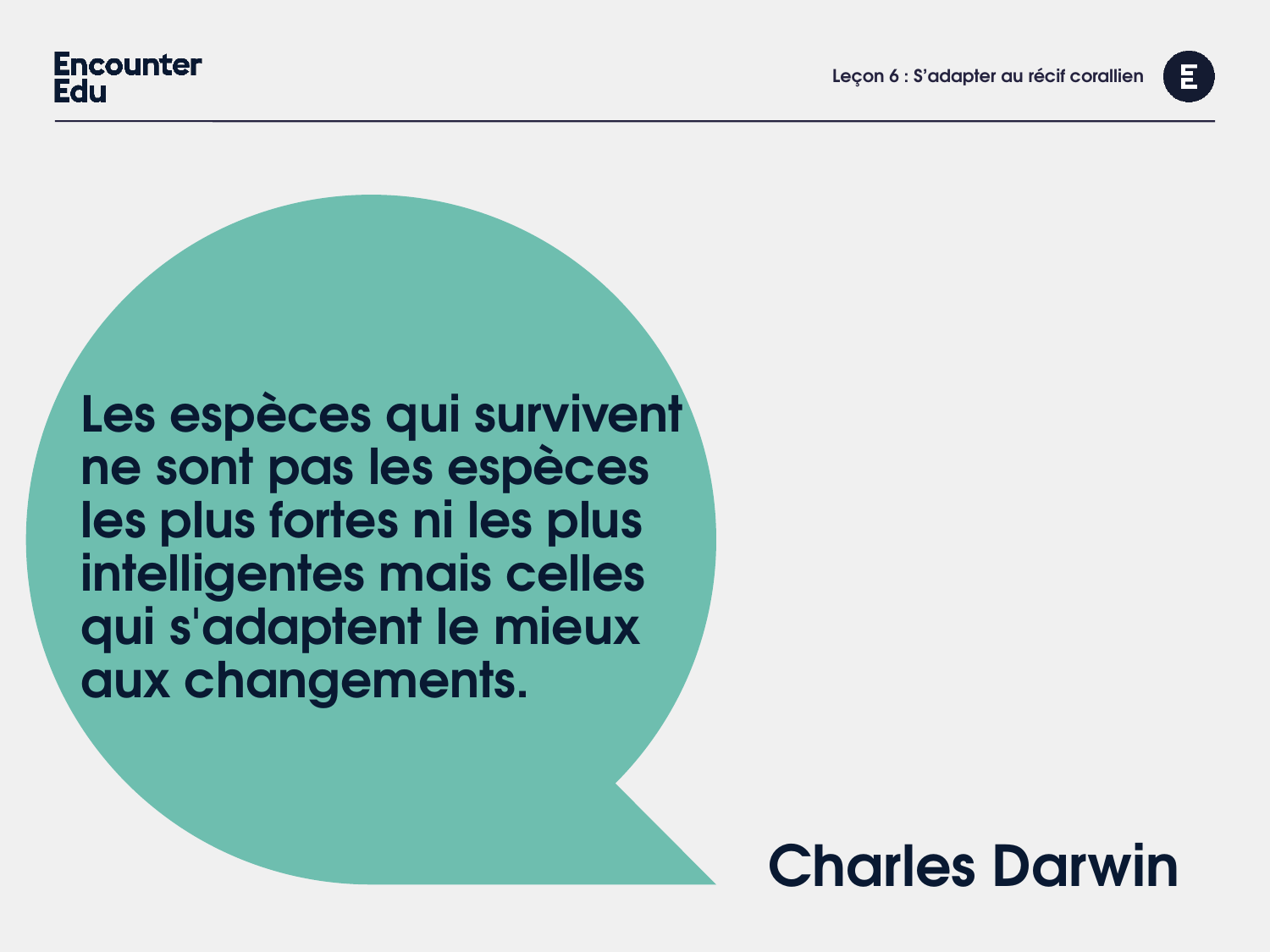

# Leçon 6 : S’adapter au récif corallien

Les espèces qui survivent ne sont pas les espèces
les plus fortes ni les plus intelligentes mais celles qui s'adaptent le mieux aux changements.
Charles Darwin